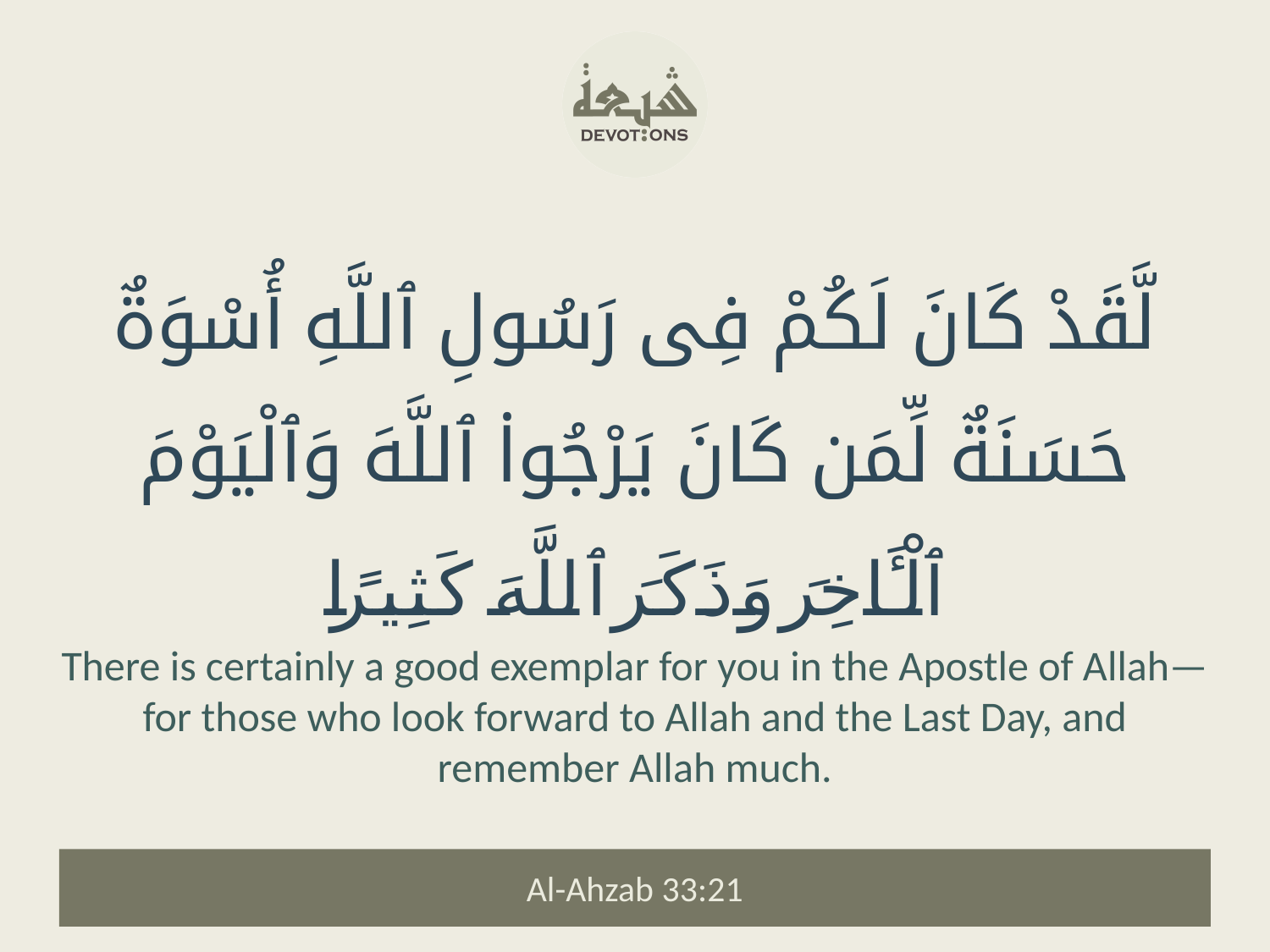

لَّقَدْ كَانَ لَكُمْ فِى رَسُولِ ٱللَّهِ أُسْوَةٌ حَسَنَةٌ لِّمَن كَانَ يَرْجُوا۟ ٱللَّهَ وَٱلْيَوْمَ ٱلْـَٔاخِرَ وَذَكَرَ ٱللَّهَ كَثِيرًا
There is certainly a good exemplar for you in the Apostle of Allah—for those who look forward to Allah and the Last Day, and remember Allah much.
Al-Ahzab 33:21